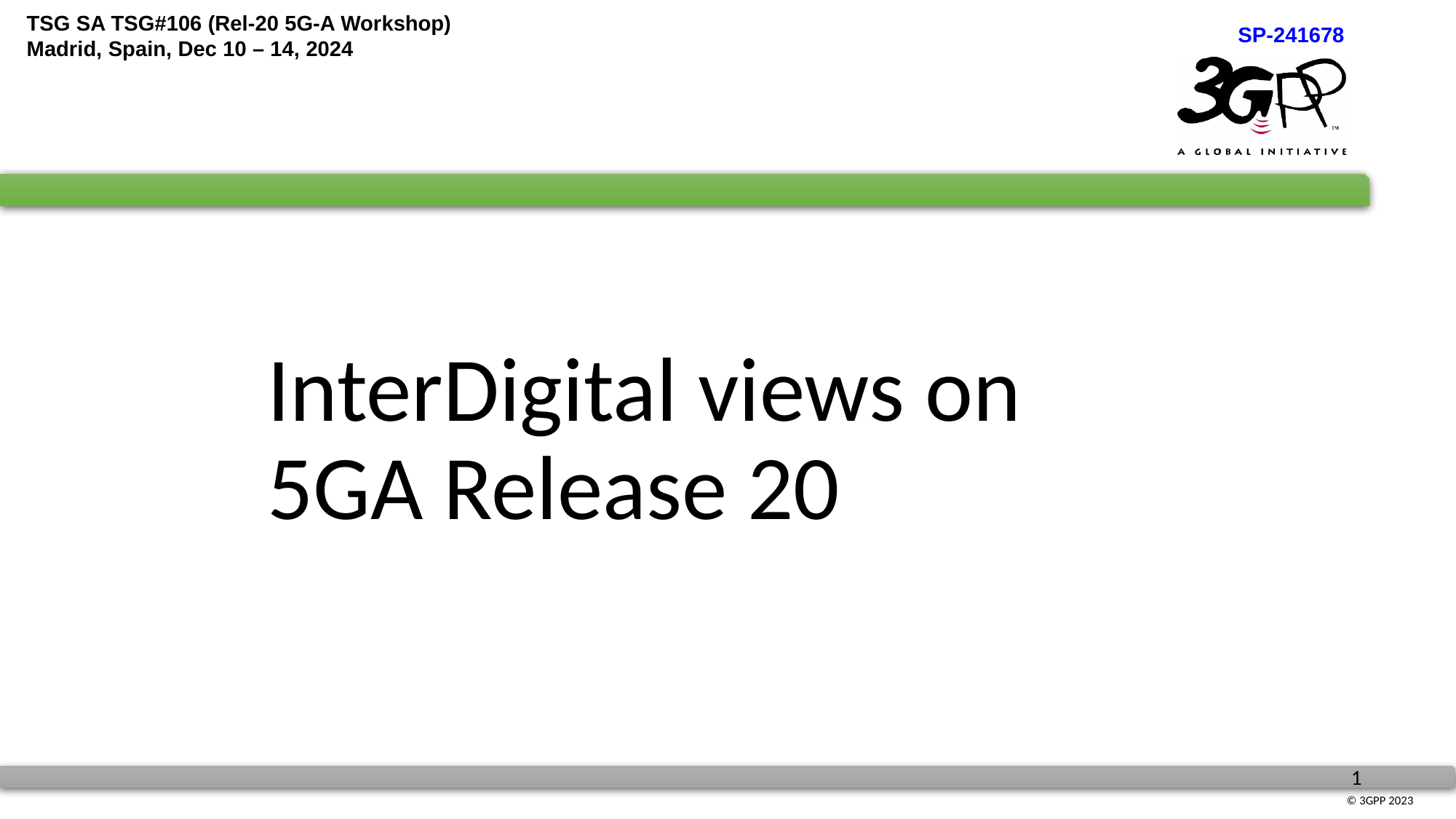

# InterDigital views on 5GA Release 20